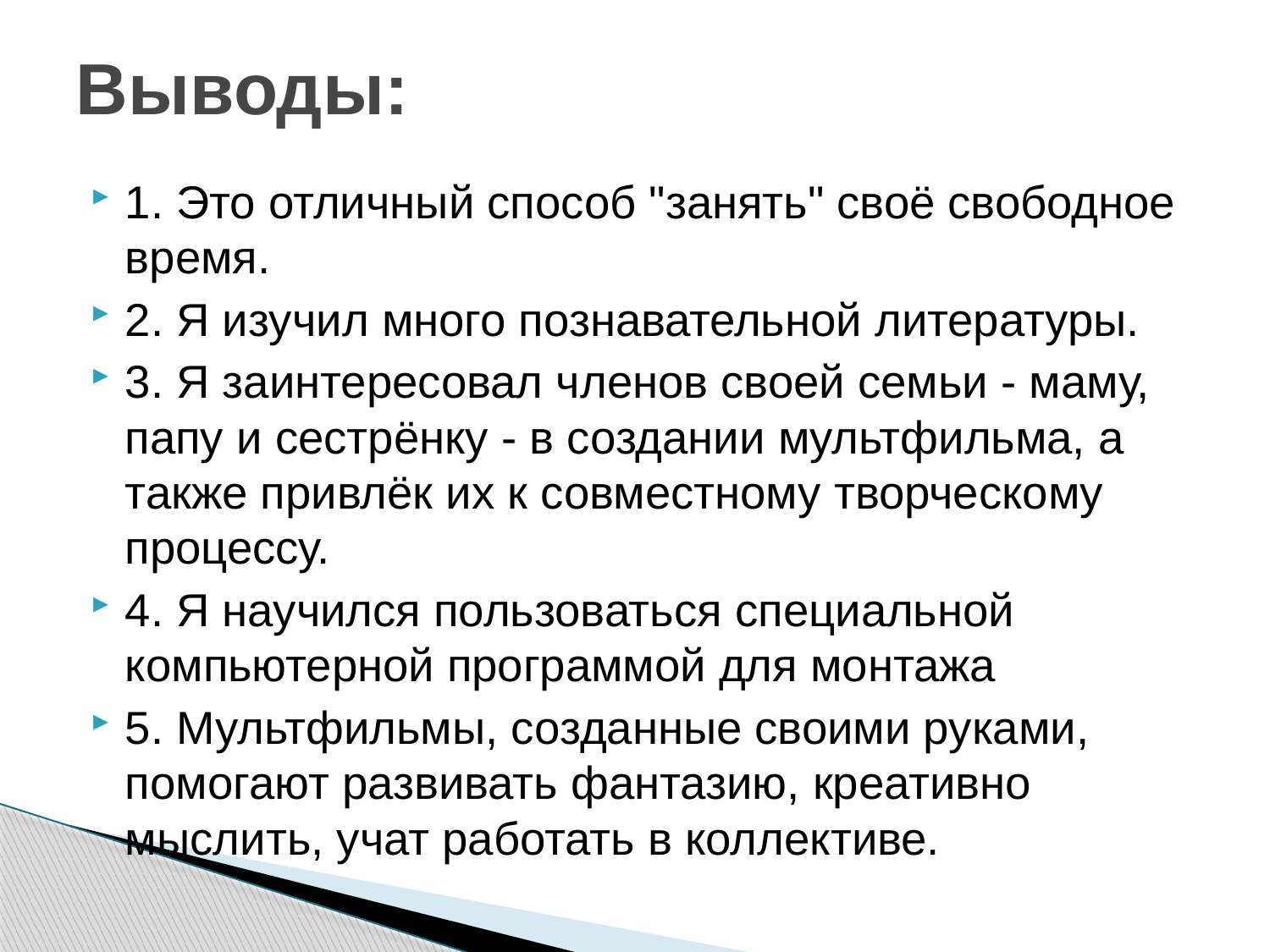

# Выводы:
1. Это отличный способ "занять" своё свободное время.
2. Я изучил много познавательной литературы.
3. Я заинтересовал членов своей семьи - маму, папу и сестрёнку - в создании мультфильма, а также привлёк их к совместному творческому процессу.
4. Я научился пользоваться специальной компьютерной программой для монтажа
5. Мультфильмы, созданные своими руками, помогают развивать фантазию, креативно мыслить, учат работать в коллективе.